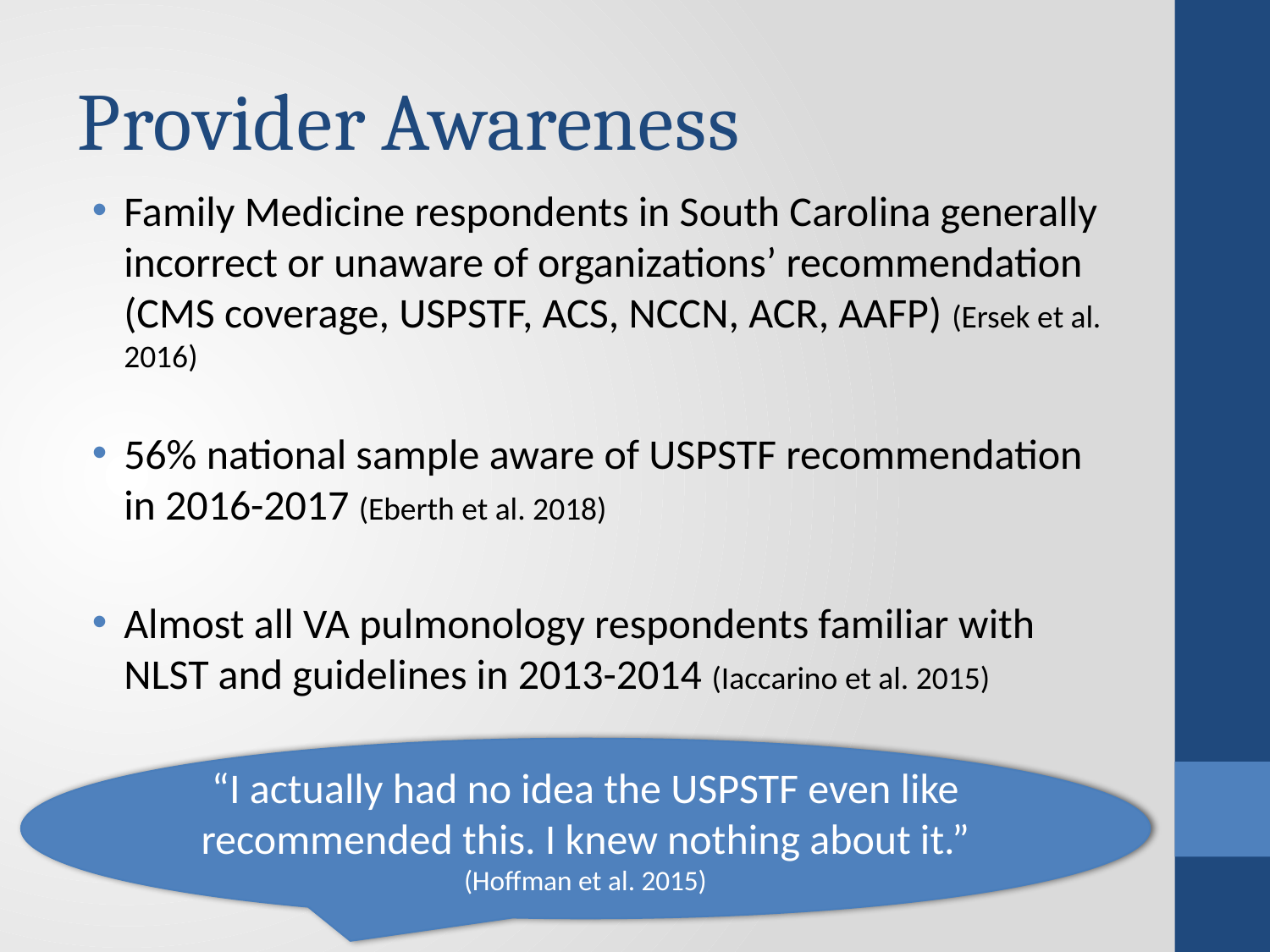

# Provider Awareness
Family Medicine respondents in South Carolina generally incorrect or unaware of organizations’ recommendation (CMS coverage, USPSTF, ACS, NCCN, ACR, AAFP) (Ersek et al. 2016)

56% national sample aware of USPSTF recommendation in 2016-2017 (Eberth et al. 2018)

Almost all VA pulmonology respondents familiar with NLST and guidelines in 2013-2014 (Iaccarino et al. 2015)

“I actually had no idea the USPSTF even like recommended this. I knew nothing about it.” (Hoffman et al. 2015)